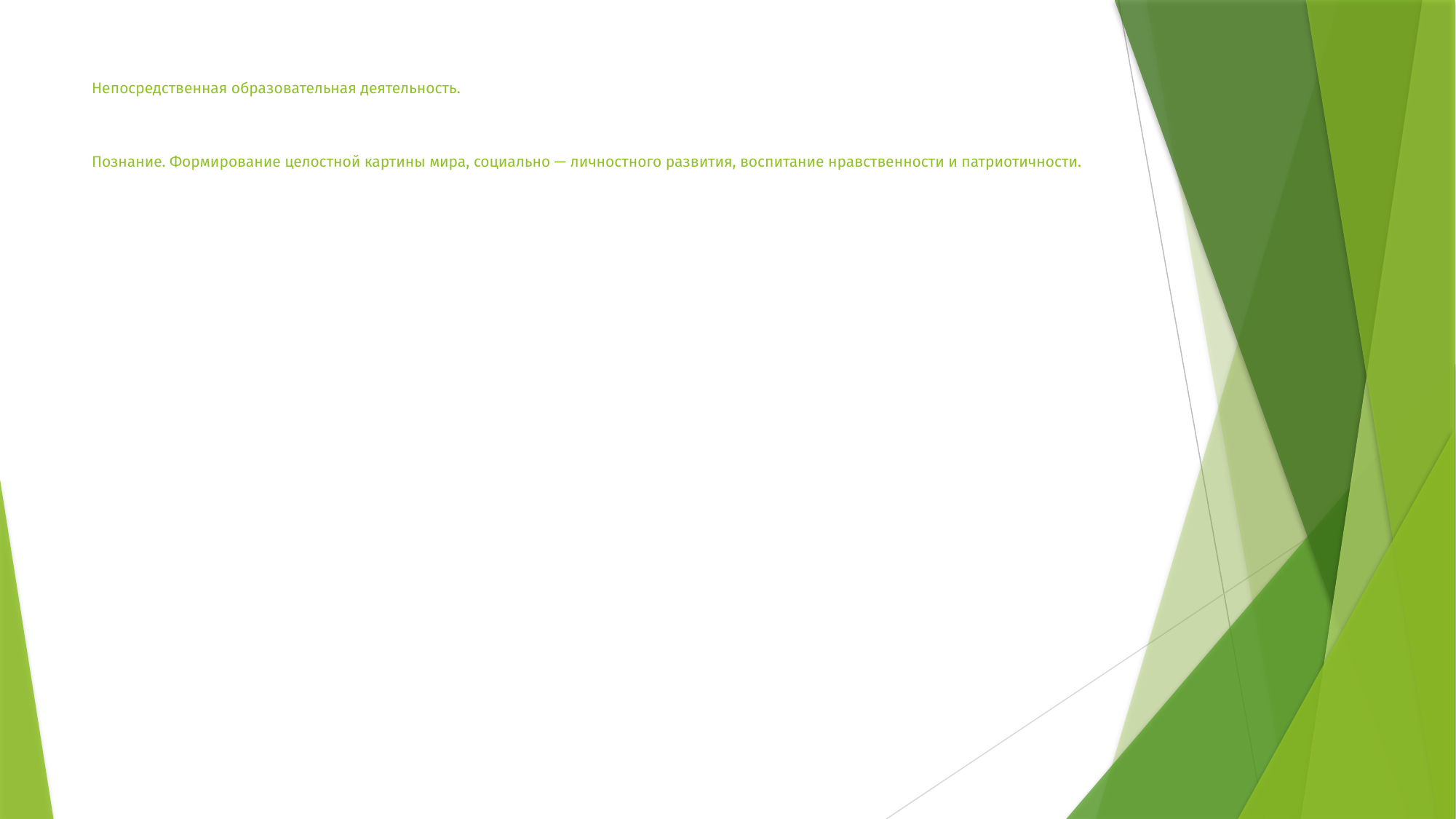

# Непосредственная образовательная деятельность.   Познание. Формирование целостной картины мира, социально — личностного развития, воспитание нравственности и патриотичности.